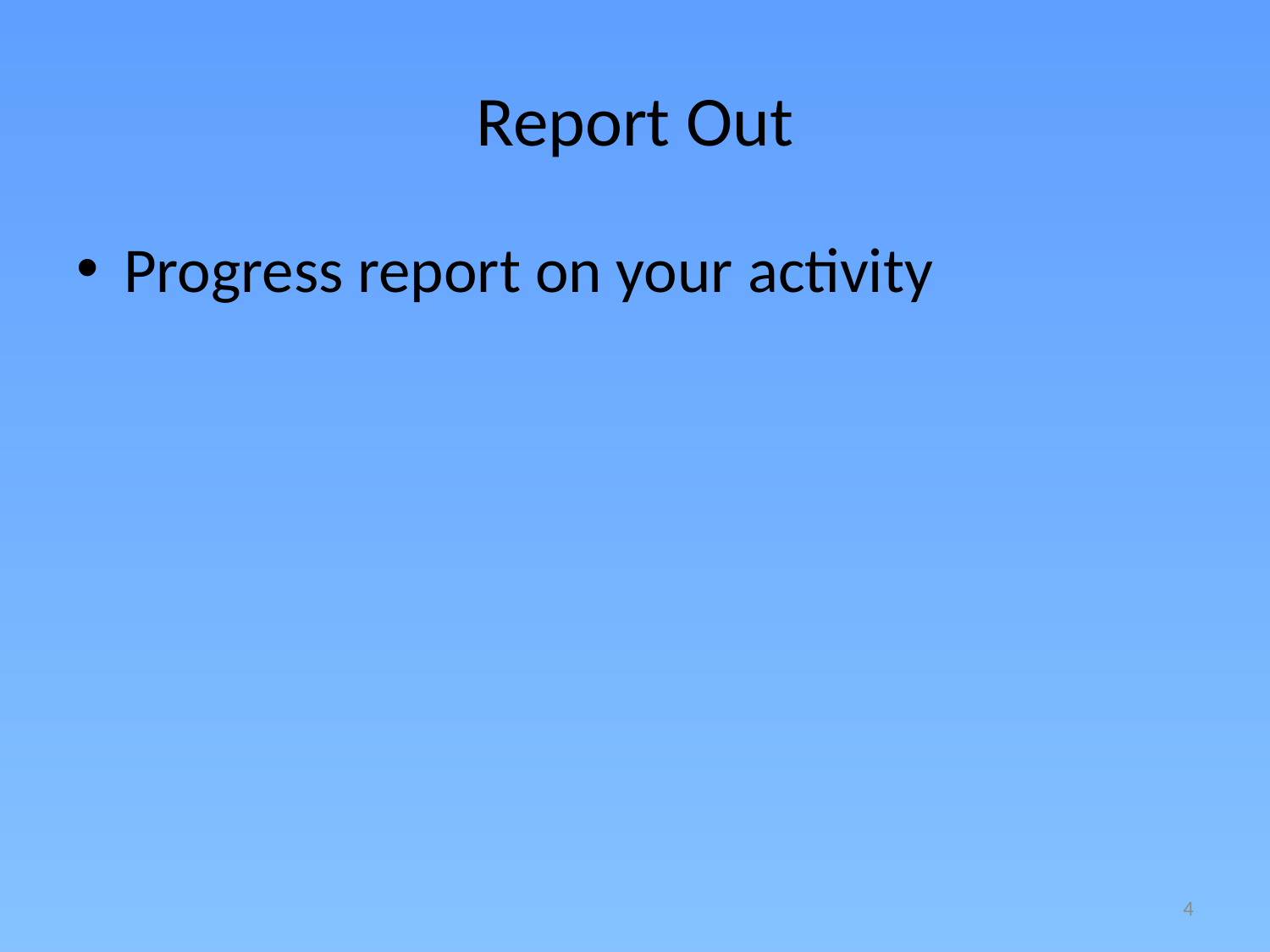

# Report Out
Progress report on your activity
4